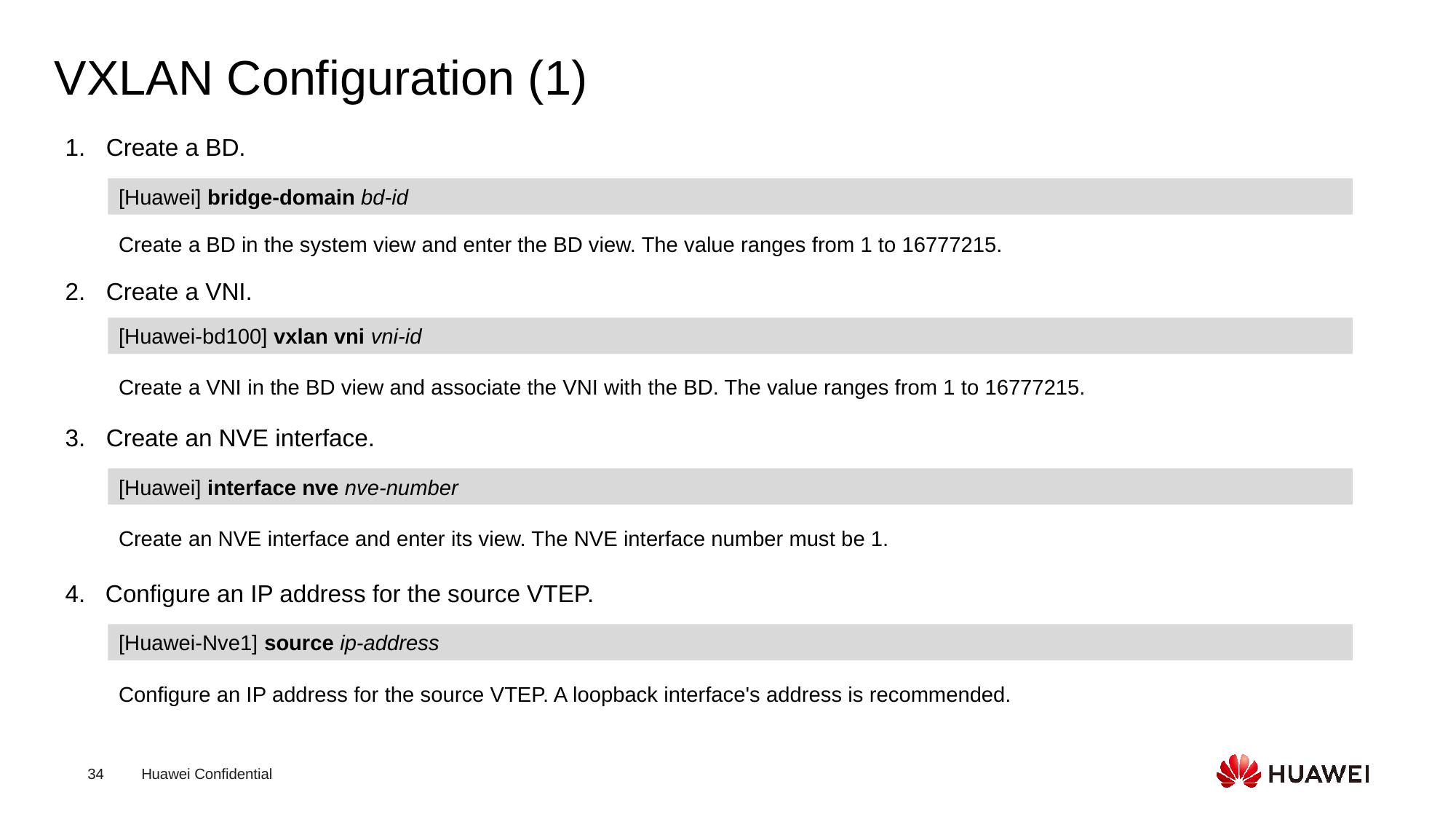

# VXLAN Configuration (1)
Create a BD.
[Huawei] bridge-domain bd-id
Create a BD in the system view and enter the BD view. The value ranges from 1 to 16777215.
Create a VNI.
[Huawei-bd100] vxlan vni vni-id
Create a VNI in the BD view and associate the VNI with the BD. The value ranges from 1 to 16777215.
Create an NVE interface.
[Huawei] interface nve nve-number
Create an NVE interface and enter its view. The NVE interface number must be 1.
4.   Configure an IP address for the source VTEP.
[Huawei-Nve1] source ip-address
Configure an IP address for the source VTEP. A loopback interface's address is recommended.